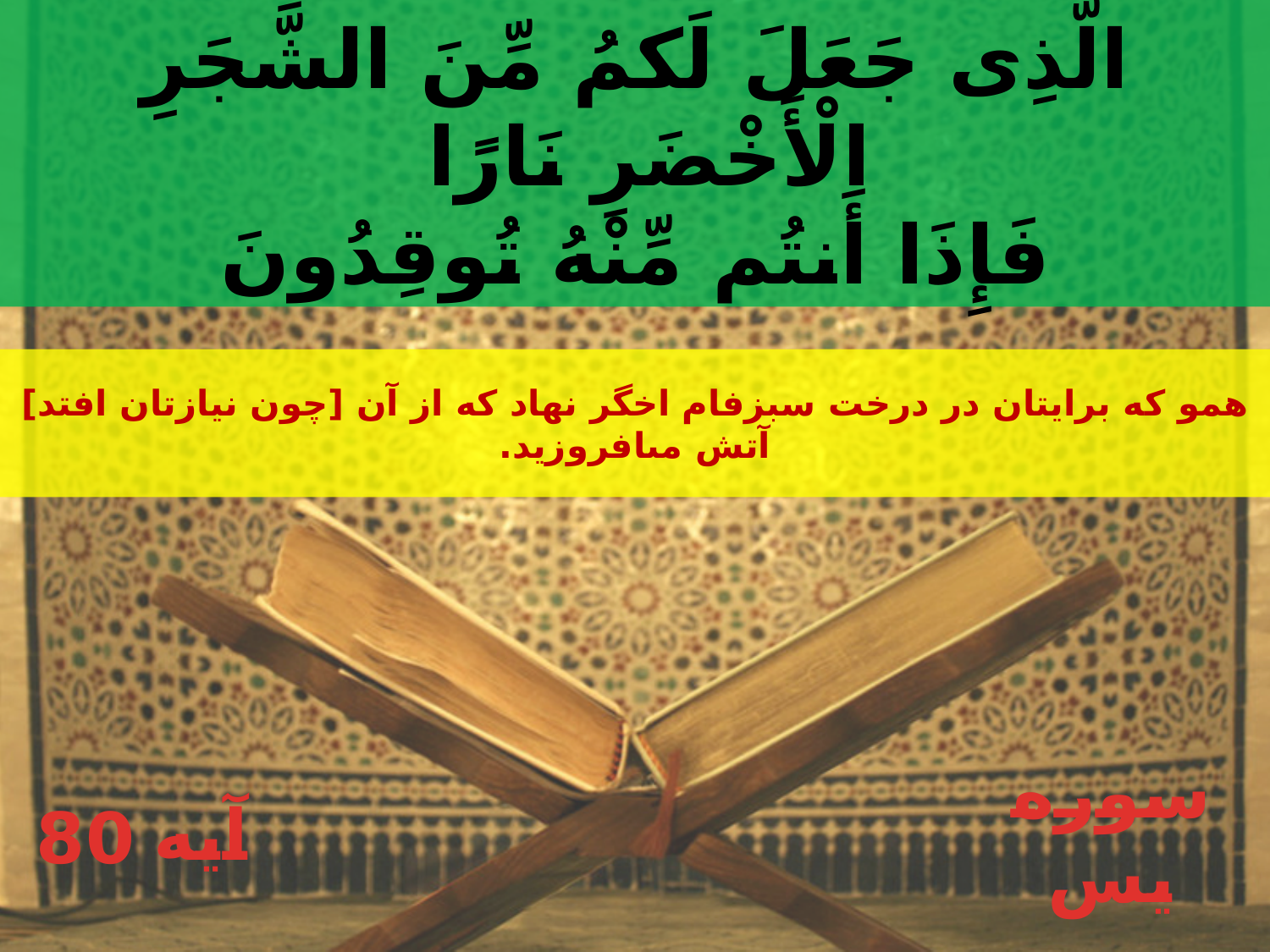

الَّذِى جَعَلَ لَكمُ مِّنَ الشَّجَرِ الْأَخْضَرِ نَارًا
فَإِذَا أَنتُم مِّنْهُ تُوقِدُونَ
همو كه برايتان در درخت سبزفام اخگر نهاد كه از آن [چون نيازتان افتد] آتش مى‏افروزيد.
80